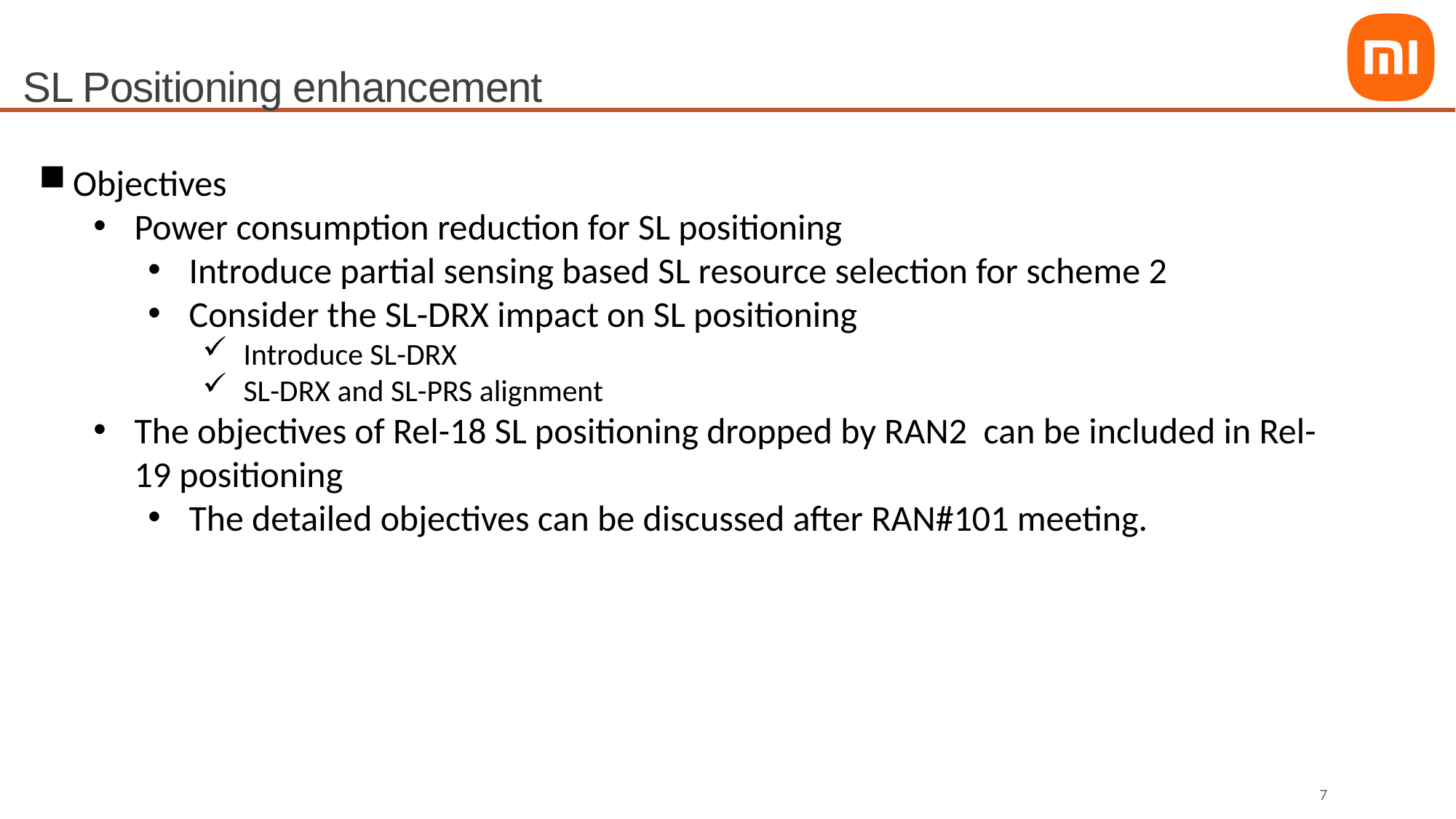

# SL Positioning enhancement
Objectives
Power consumption reduction for SL positioning
Introduce partial sensing based SL resource selection for scheme 2
Consider the SL-DRX impact on SL positioning
Introduce SL-DRX
SL-DRX and SL-PRS alignment
The objectives of Rel-18 SL positioning dropped by RAN2  can be included in Rel-19 positioning
The detailed objectives can be discussed after RAN#101 meeting.